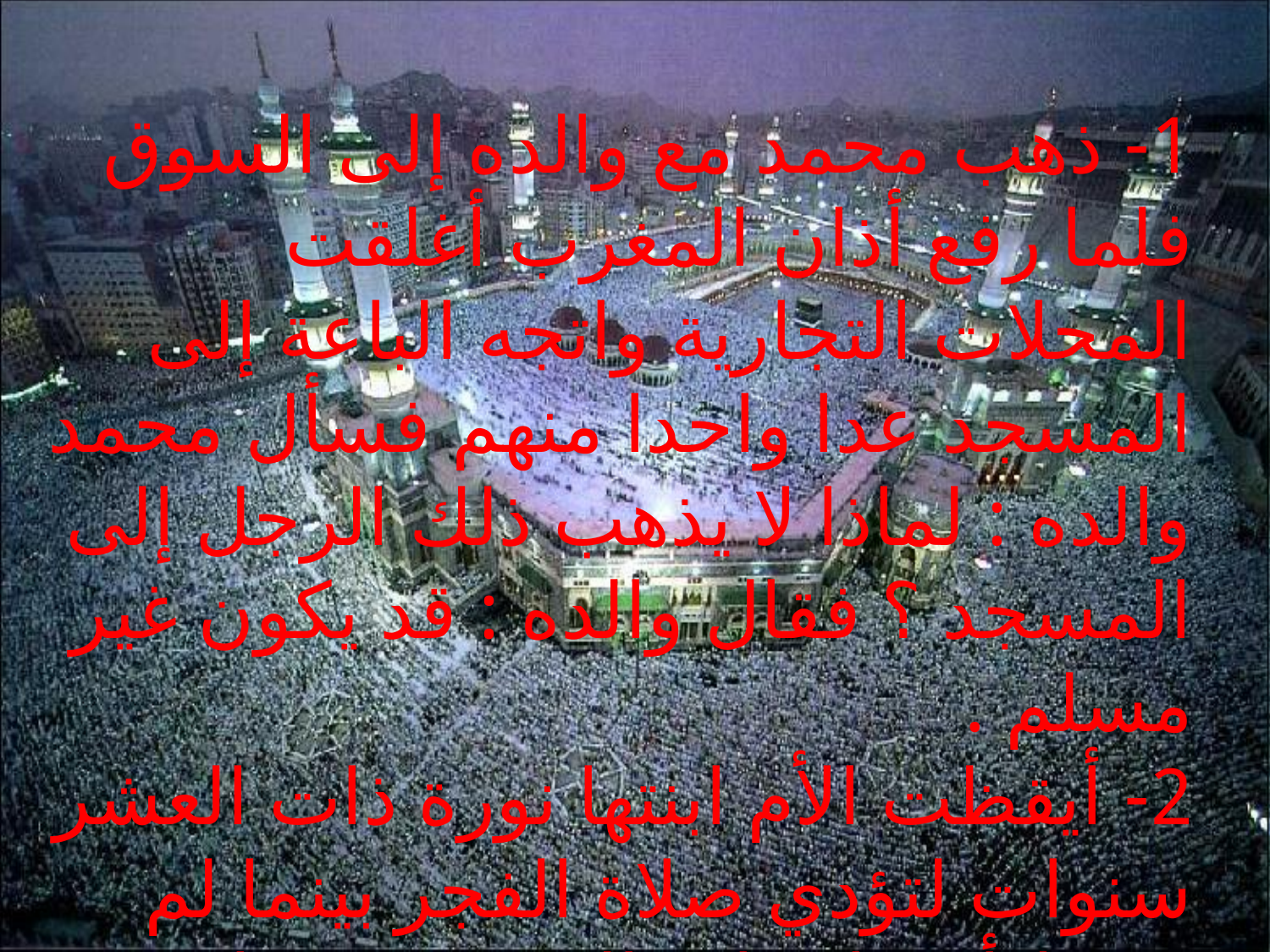

1- ذهب محمد مع والده إلى السوق فلما رفع أذان المغرب أغلقت المحلات التجارية واتجه الباعة إلى المسجد عدا واحدا منهم فسأل محمد والده : لماذا لا يذهب ذلك الرجل إلى المسجد ؟ فقال والده : قد يكون غير مسلم .
2- أيقظت الأم ابنتها نورة ذات العشر سنوات لتؤدي صلاة الفجر بينما لم توقظ أسماء ذات الخمس سنوات .